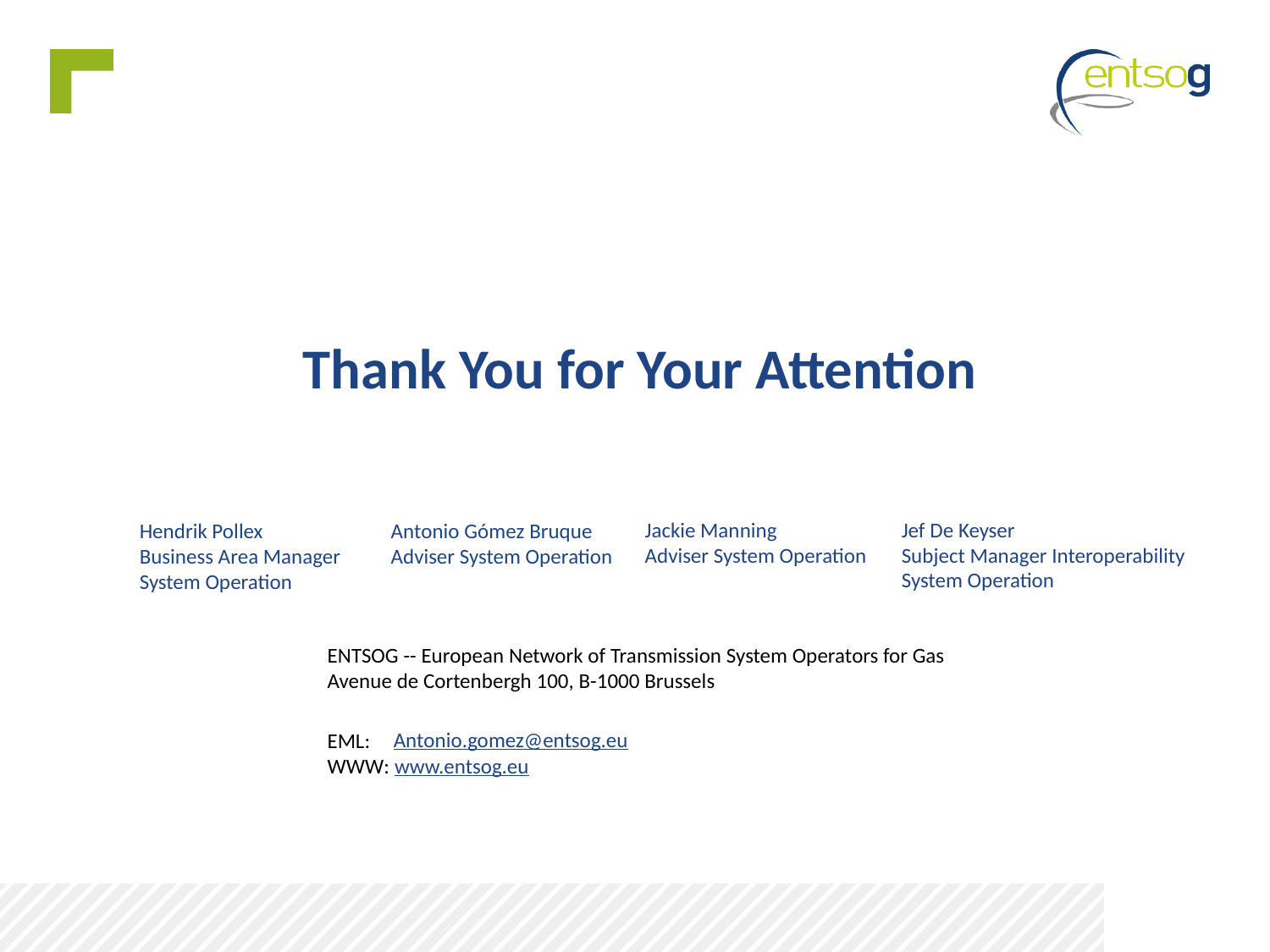

Jackie Manning
Adviser System Operation
Jef De Keyser
Subject Manager Interoperability
System Operation
# Antonio Gómez Bruque Adviser System Operation
Hendrik Pollex
Business Area Manager
System Operation
Antonio.gomez@entsog.eu